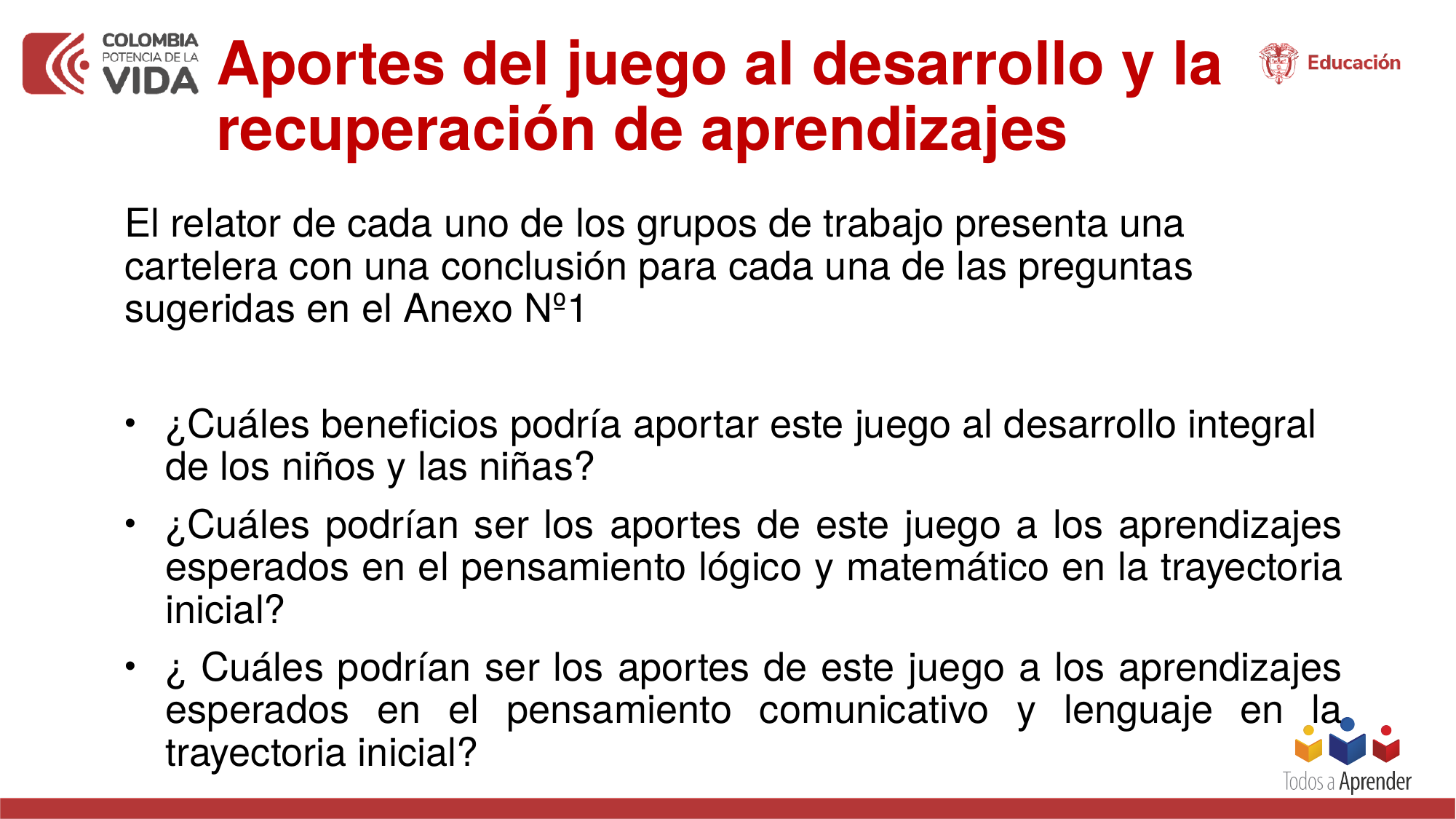

# Aportes del juego al desarrollo y la recuperación de aprendizajes
El relator de cada uno de los grupos de trabajo presenta una cartelera con una conclusión para cada una de las preguntas sugeridas en el Anexo Nº1

¿Cuáles beneficios podría aportar este juego al desarrollo integral de los niños y las niñas?
¿Cuáles podrían ser los aportes de este juego a los aprendizajes esperados en el pensamiento lógico y matemático en la trayectoria inicial?
¿ Cuáles podrían ser los aportes de este juego a los aprendizajes esperados en el pensamiento comunicativo y lenguaje en la trayectoria inicial?